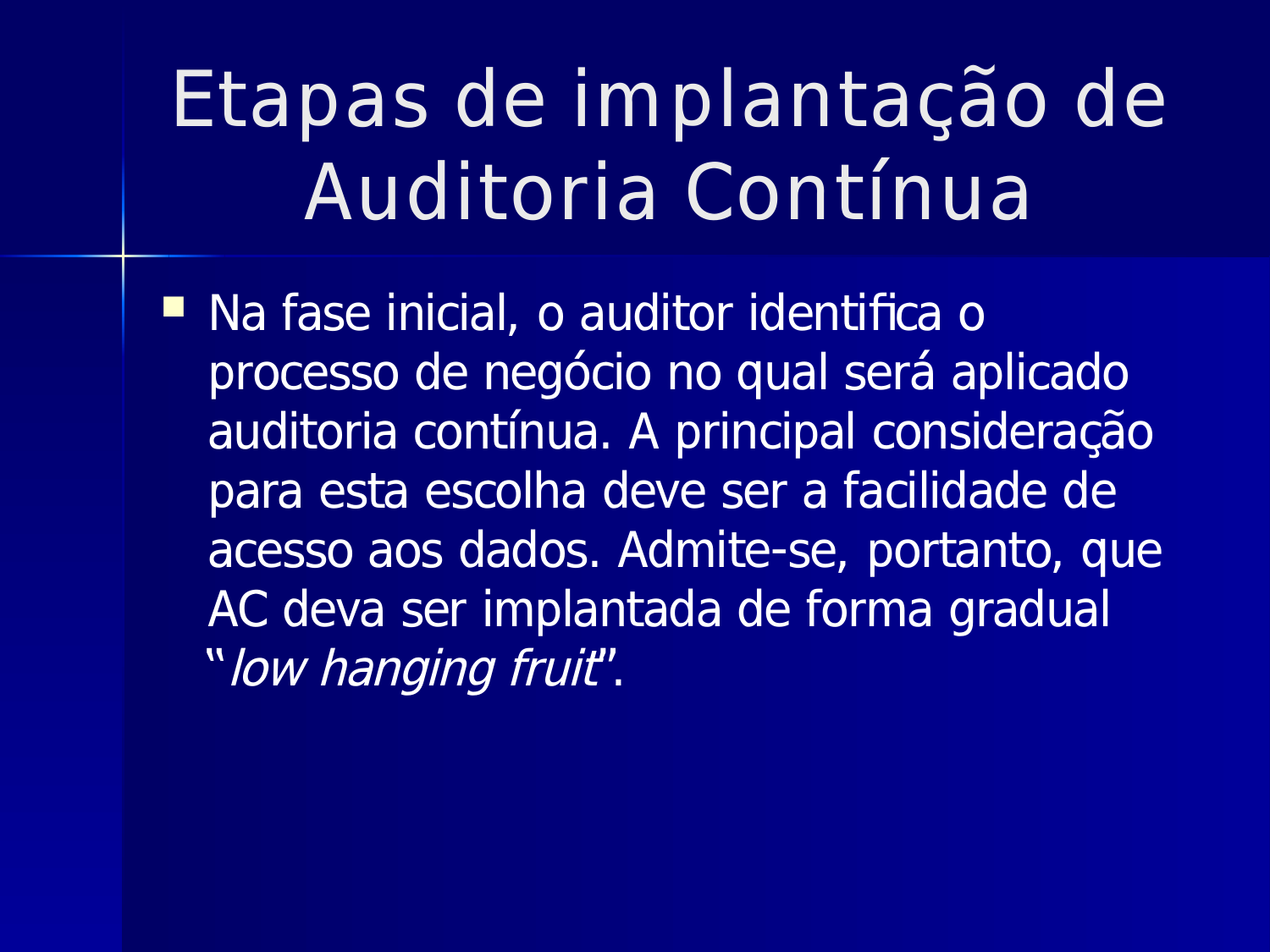

# Etapas de implantação de Auditoria Contínua
Na fase inicial, o auditor identifica o processo de negócio no qual será aplicado auditoria contínua. A principal consideração para esta escolha deve ser a facilidade de acesso aos dados. Admite-se, portanto, que AC deva ser implantada de forma gradual “low hanging fruit”.